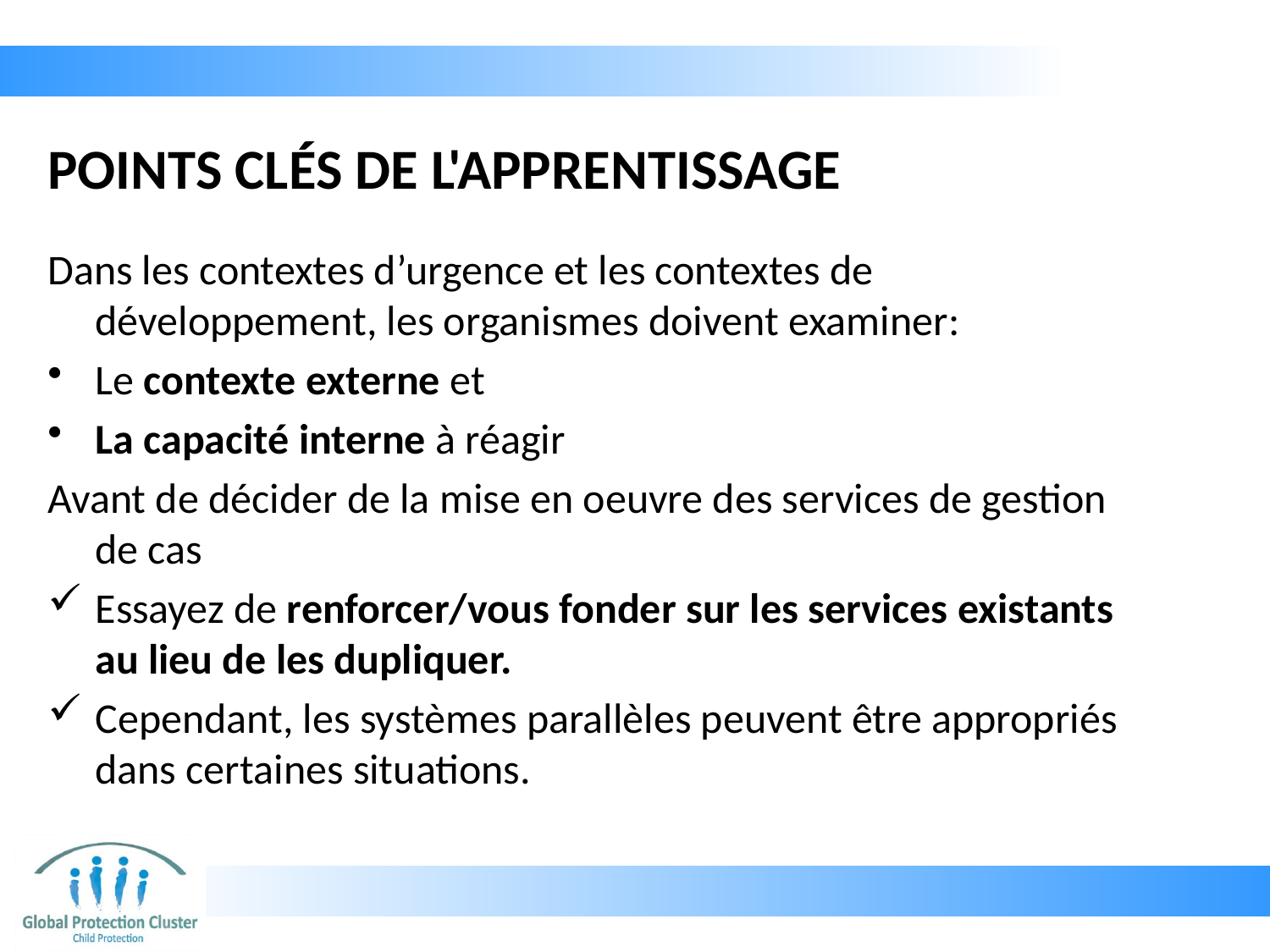

# POINTS CLÉS DE L'APPRENTISSAGE
Dans les contextes d’urgence et les contextes de développement, les organismes doivent examiner:
Le contexte externe et
La capacité interne à réagir
Avant de décider de la mise en oeuvre des services de gestion de cas
Essayez de renforcer/vous fonder sur les services existants au lieu de les dupliquer.
Cependant, les systèmes parallèles peuvent être appropriés dans certaines situations.